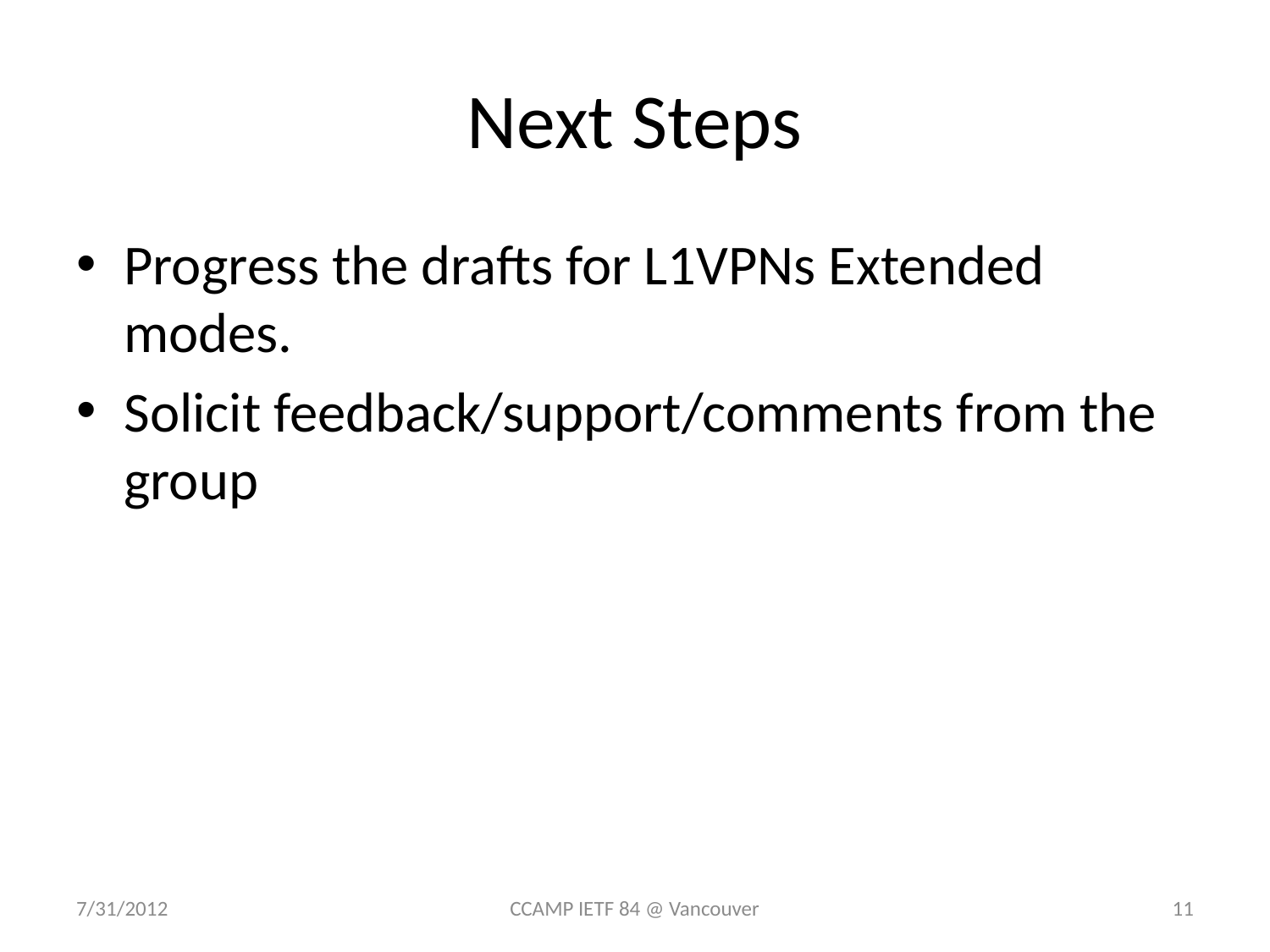

# Next Steps
Progress the drafts for L1VPNs Extended modes.
Solicit feedback/support/comments from the group

7/31/2012
CCAMP IETF 84 @ Vancouver
11